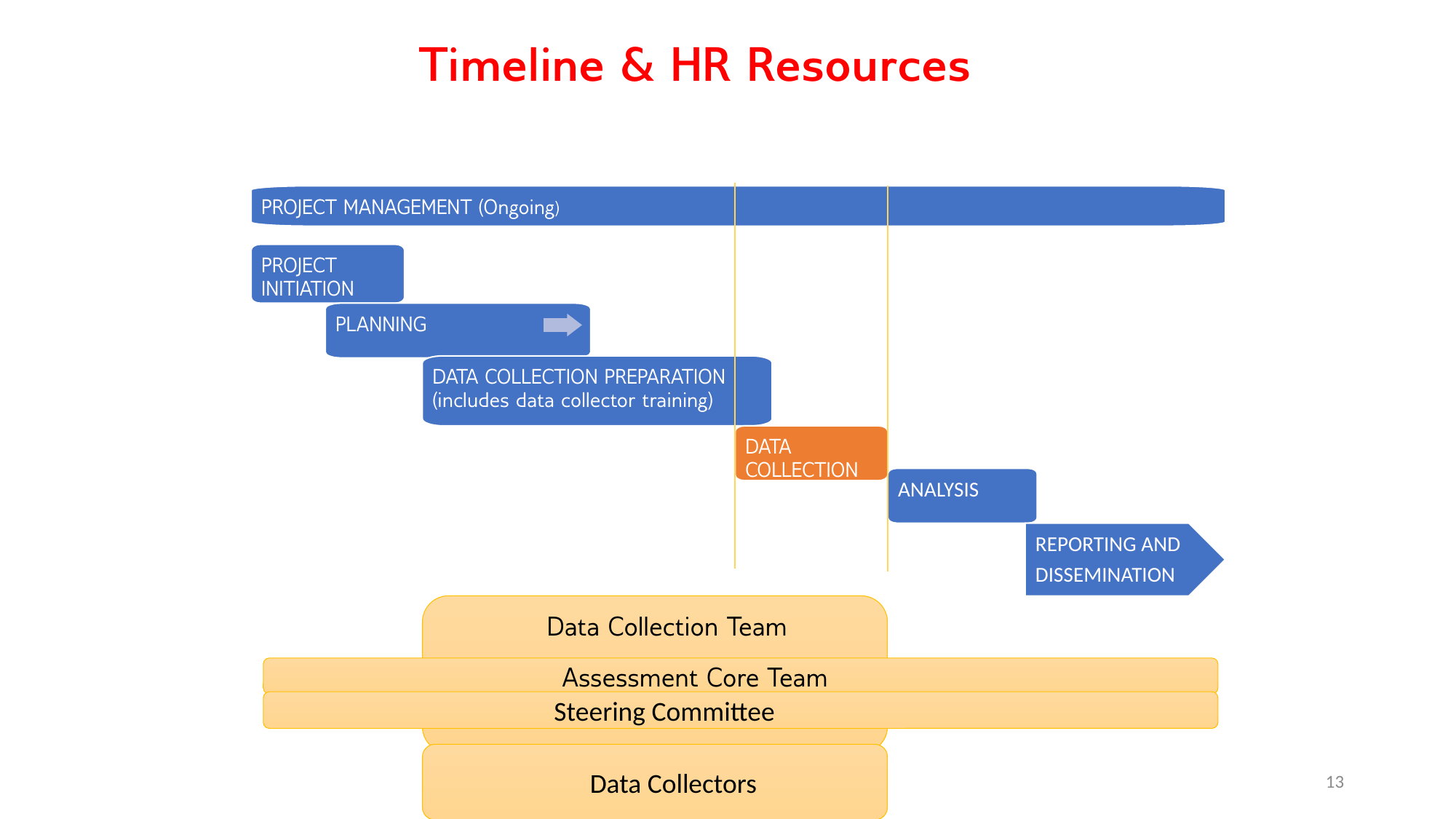

Timeline & HR Resources

PROJECT MANAGEMENT (Ongoing)
PROJECT INITIATION
PLANNING

DATA COLLECTION PREPARATION (includes data collector training)
DATA COLLECTION
ANALYSIS
REPORTING AND
DISSEMINATION
    Data Collection Team
                                   Assessment Core Team
                                             Steering Committee
      Data Collectors
13